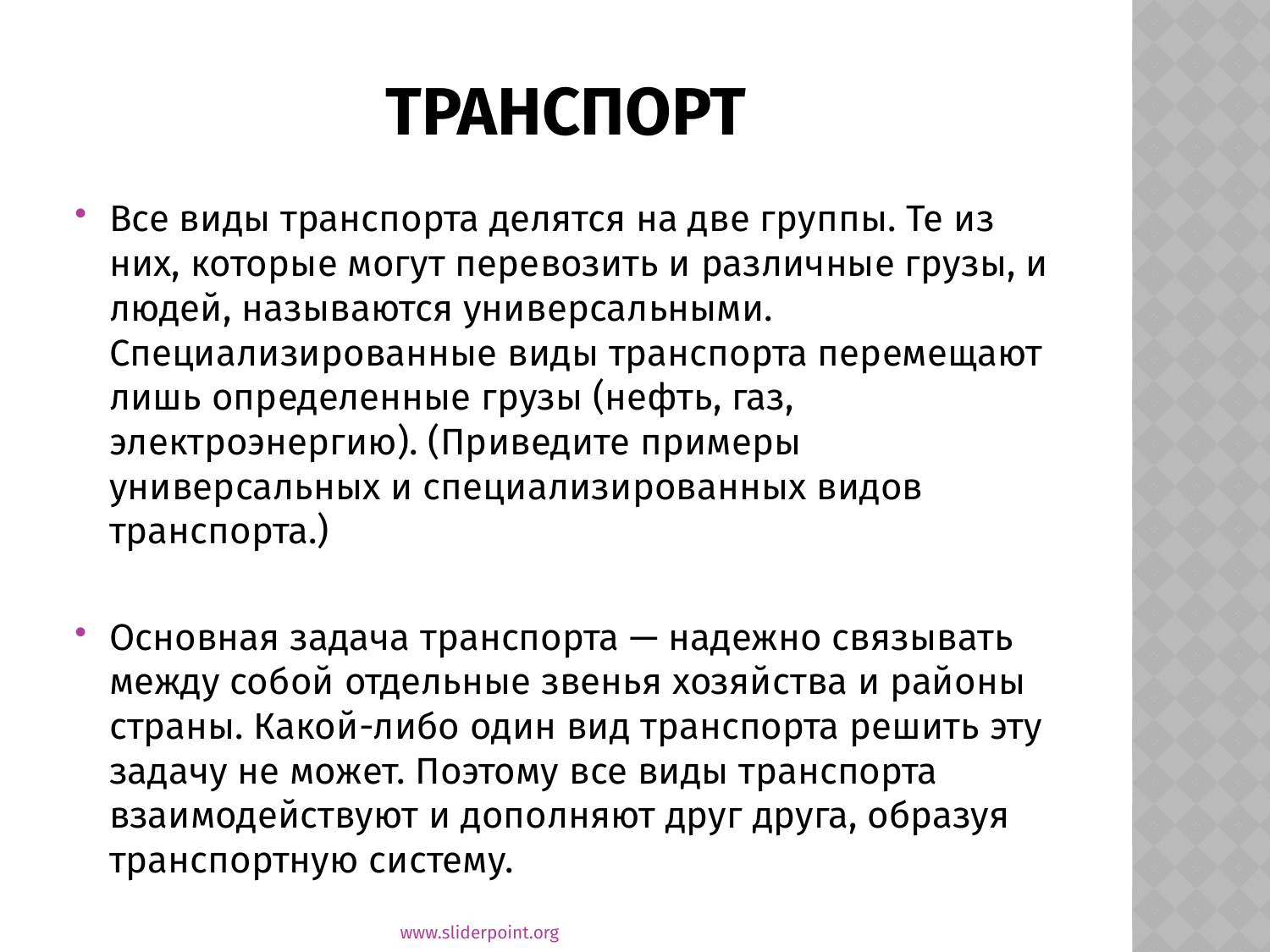

# Транспорт
Все виды транспорта делятся на две группы. Те из них, которые могут перевозить и различные грузы, и людей, называются универсальными. Специализированные виды транспорта перемещают лишь определенные грузы (нефть, газ, электроэнергию). (Приведите примеры универсальных и специализированных видов транспорта.)

Основная задача транспорта — надежно связывать между собой отдельные звенья хозяйства и районы страны. Какой-либо один вид транспорта решить эту задачу не может. Поэтому все виды транспорта взаимодействуют и дополняют друг друга, образуя транспортную систему.
www.sliderpoint.org